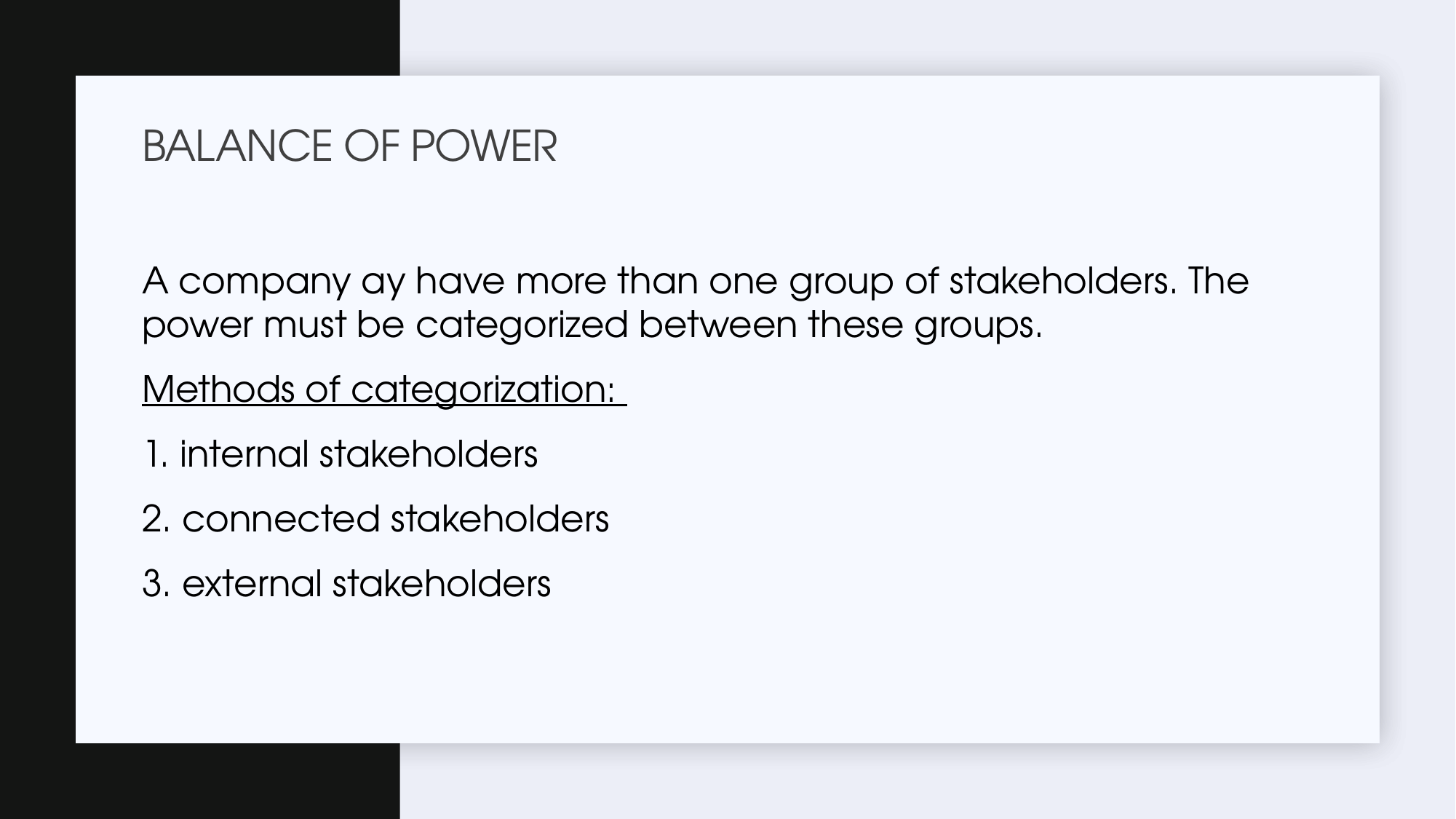

# Balance of power
A company ay have more than one group of stakeholders. The power must be categorized between these groups.
Methods of categorization:
1. internal stakeholders
2. connected stakeholders
3. external stakeholders